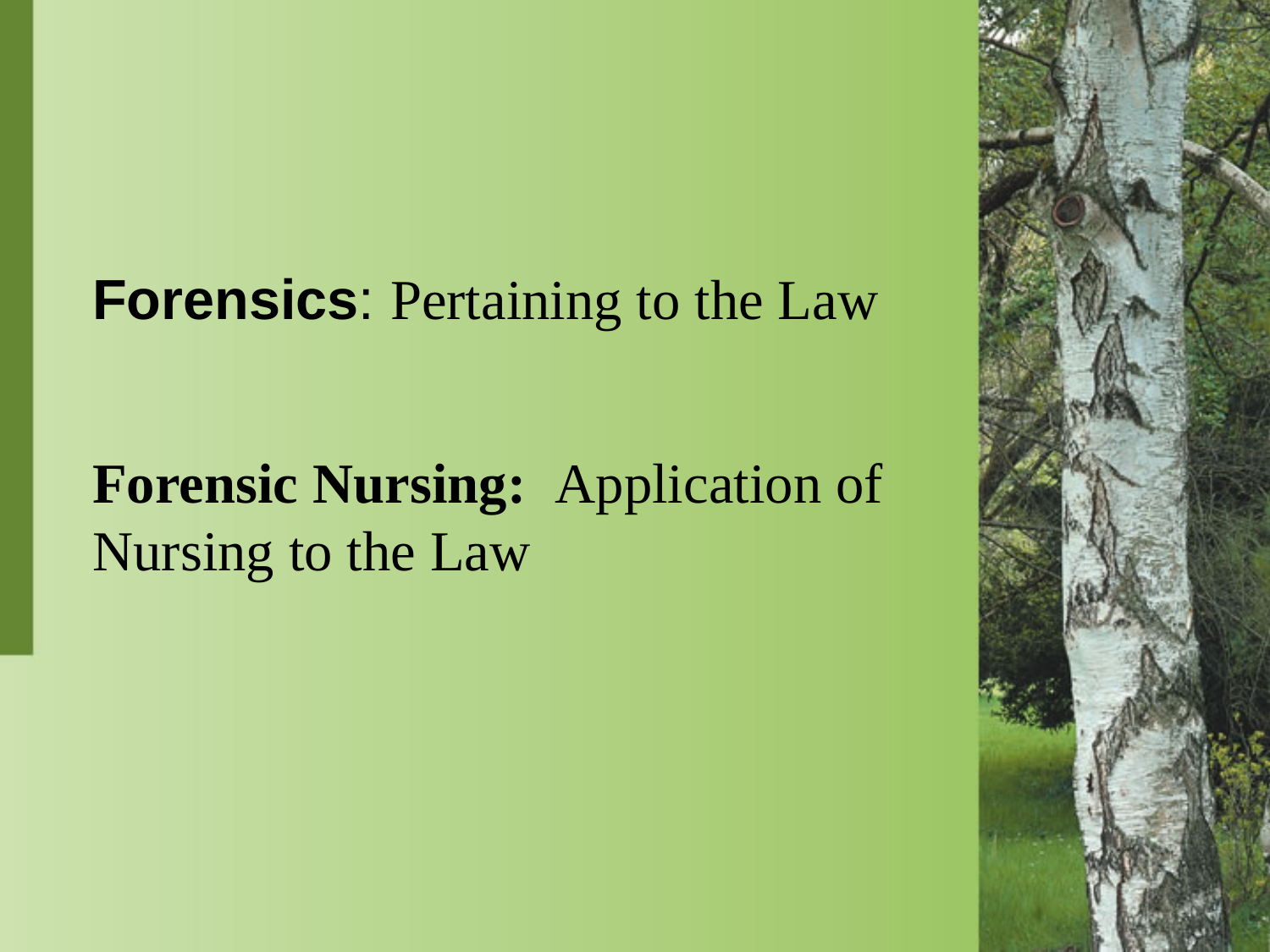

# Forensics: Pertaining to the Law
Forensic Nursing:  Application of Nursing to the Law